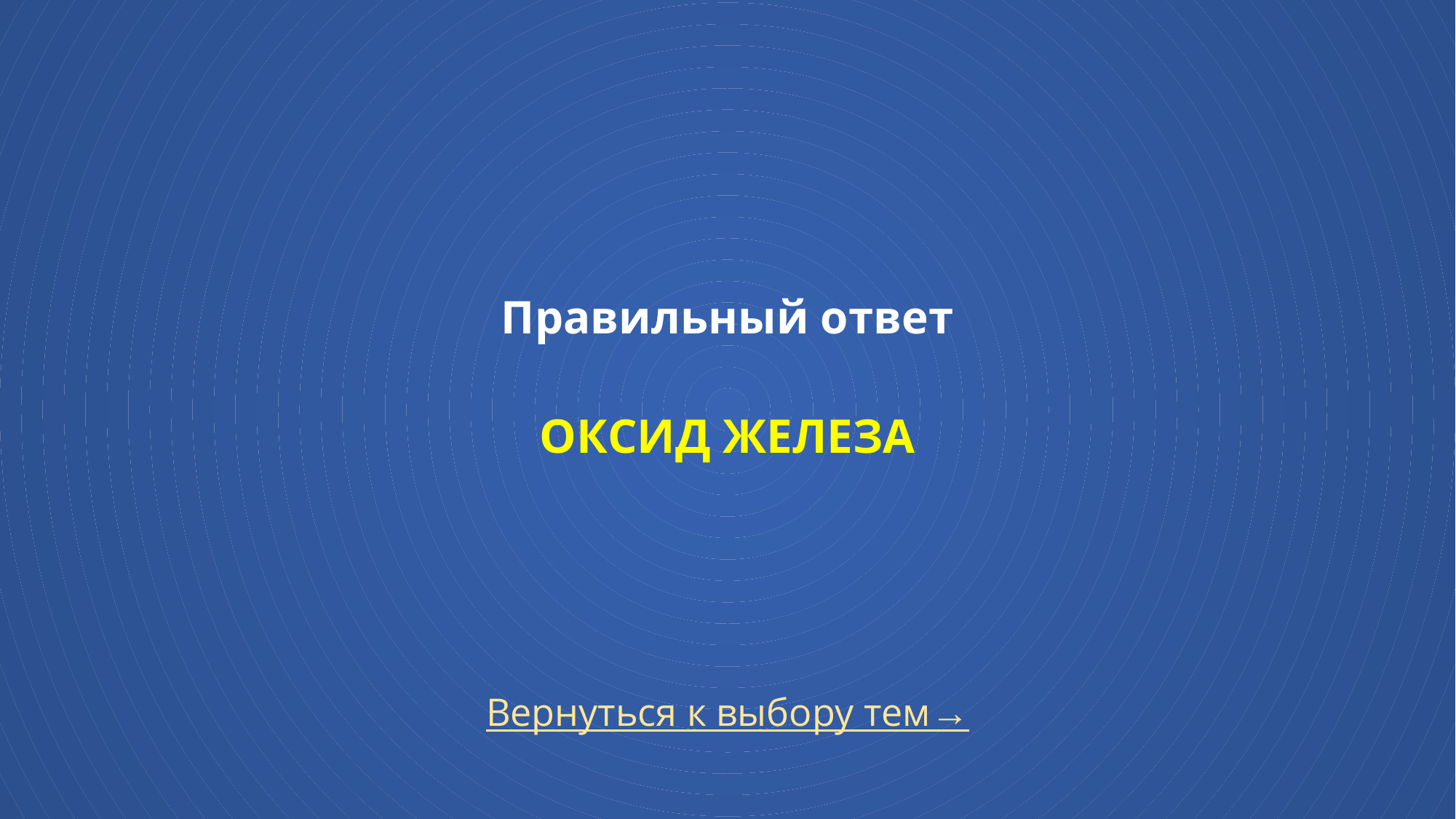

# Правильный ответ оксид железа
Вернуться к выбору тем→